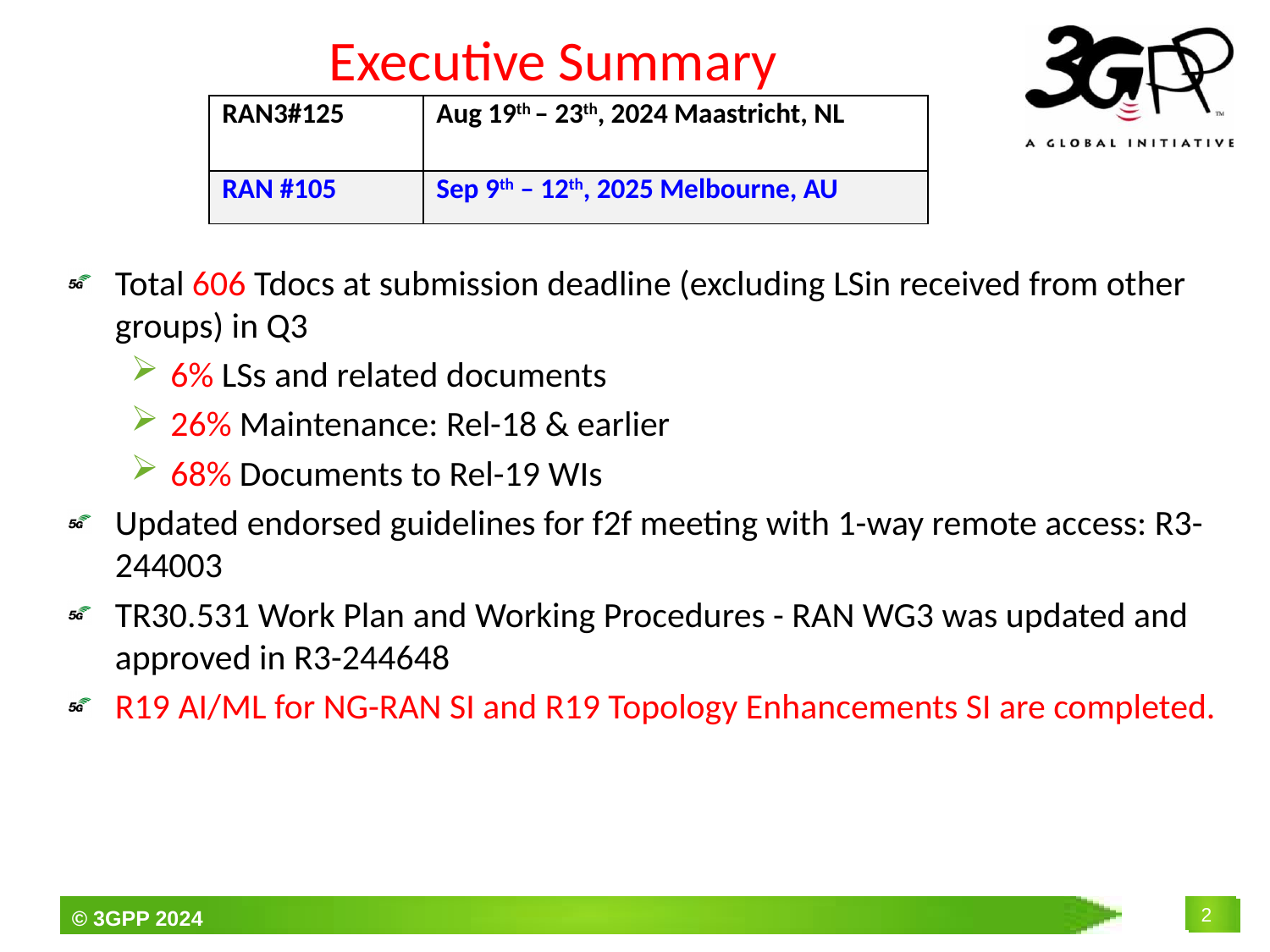

# Executive Summary
| RAN3#125 | Aug 19th – 23th, 2024 Maastricht, NL |
| --- | --- |
| RAN #105 | Sep 9th – 12th, 2025 Melbourne, AU |
Total 606 Tdocs at submission deadline (excluding LSin received from other groups) in Q3
6% LSs and related documents
26% Maintenance: Rel-18 & earlier
68% Documents to Rel-19 WIs
Updated endorsed guidelines for f2f meeting with 1-way remote access: R3-244003
TR30.531 Work Plan and Working Procedures - RAN WG3 was updated and approved in R3-244648
R19 AI/ML for NG-RAN SI and R19 Topology Enhancements SI are completed.

2